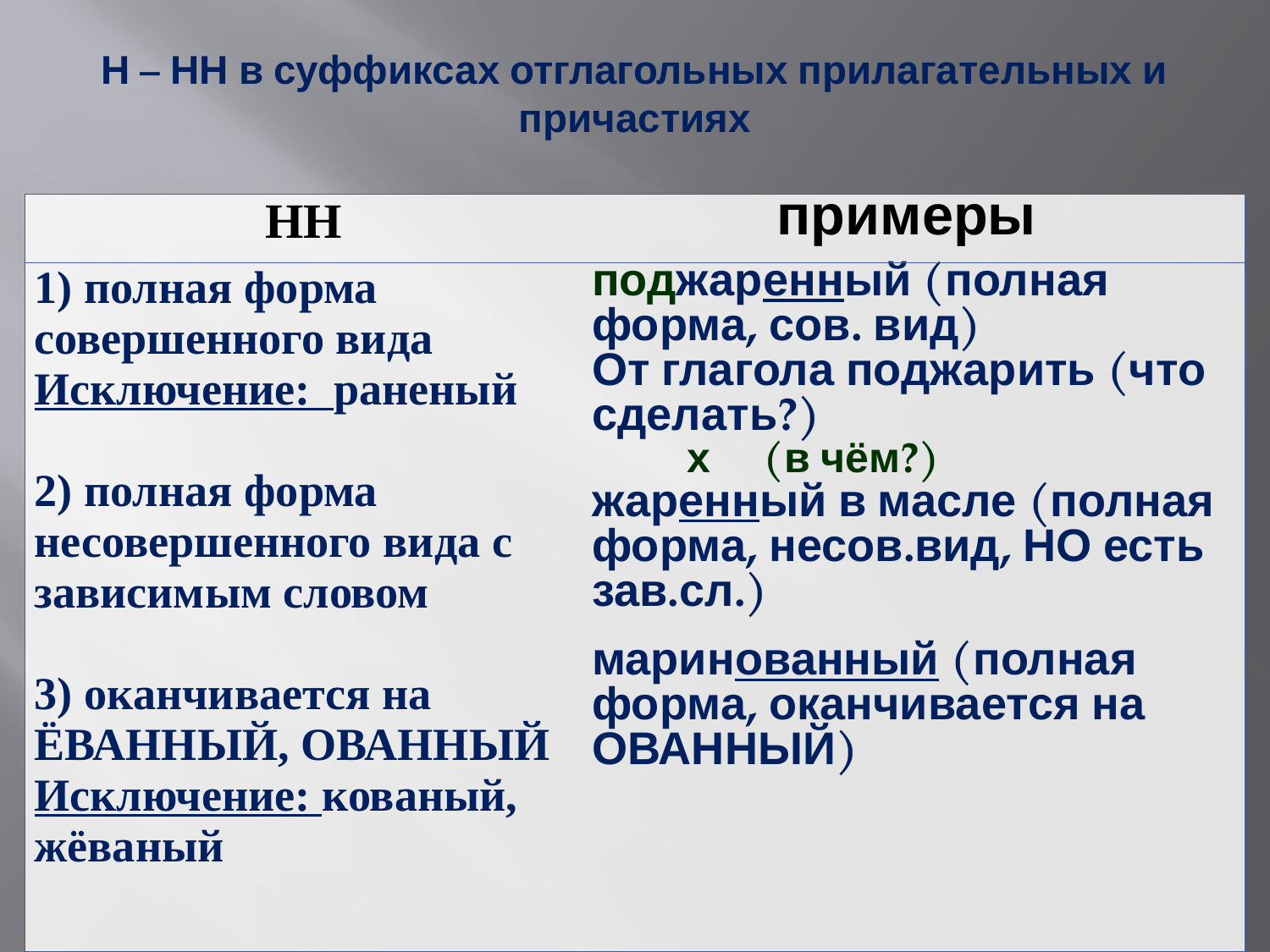

# Н – НН в суффиксах отглагольных прилагательных и причастиях
| НН | примеры |
| --- | --- |
| 1) полная форма совершенного вида Исключение: раненый 2) полная форма несовершенного вида с зависимым словом 3) оканчивается на ЁВАННЫЙ, ОВАННЫЙ Исключение: кованый, жёваный | поджаренный (полная форма, сов. вид) От глагола поджарить (что сделать?) х (в чём?) жаренный в масле (полная форма, несов.вид, НО есть зав.сл.) маринованный (полная форма, оканчивается на ОВАННЫЙ) |